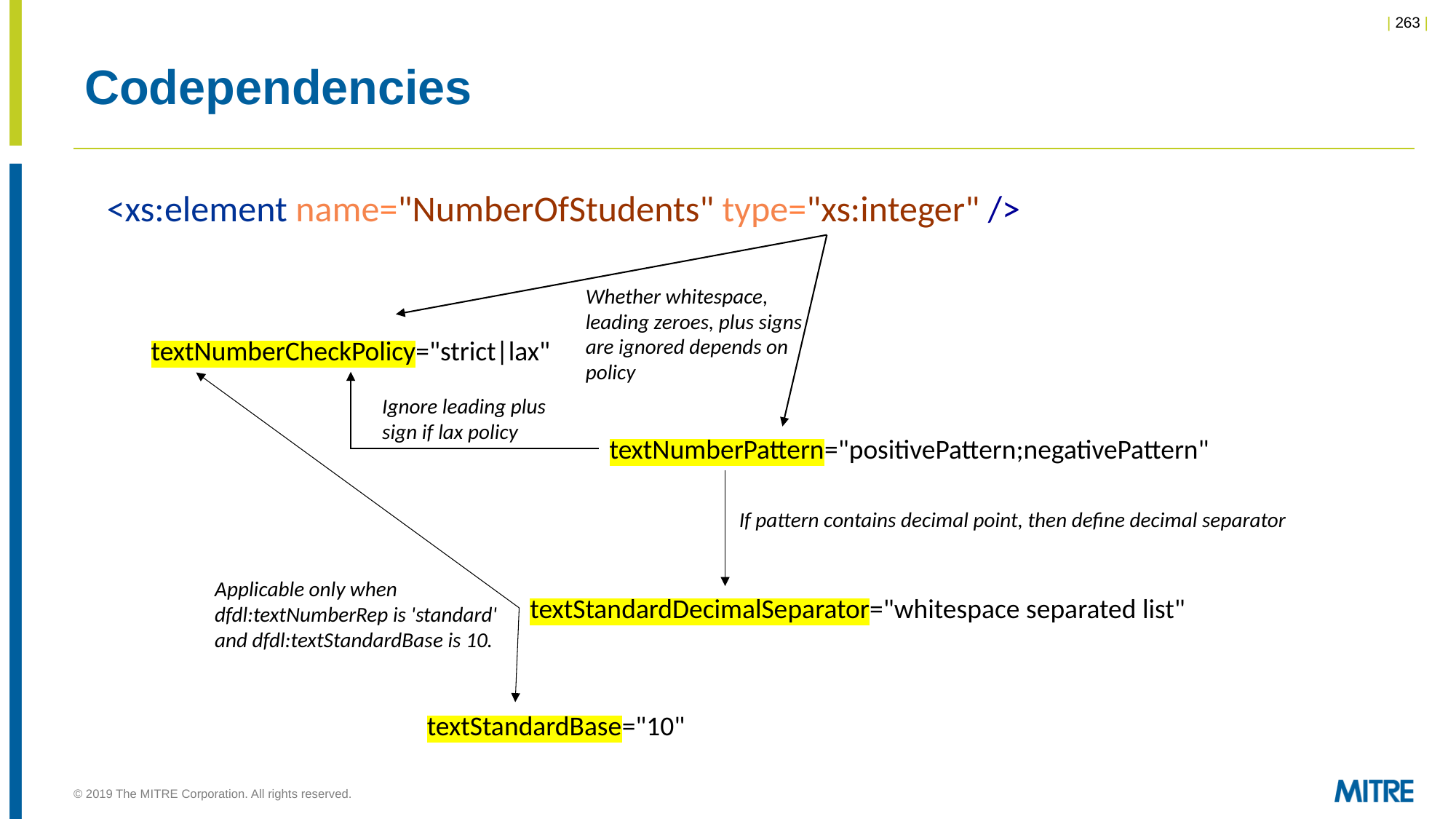

# Codependencies
<xs:element name="NumberOfStudents" type="xs:integer" />
Whether whitespace, leading zeroes, plus signs are ignored depends on policy
textNumberCheckPolicy="strict|lax"
Ignore leading plus sign if lax policy
textNumberPattern="positivePattern;negativePattern"
If pattern contains decimal point, then define decimal separator
Applicable only when dfdl:textNumberRep is 'standard' and dfdl:textStandardBase is 10.
textStandardDecimalSeparator="whitespace separated list"
textStandardBase="10"
© 2019 The MITRE Corporation. All rights reserved.